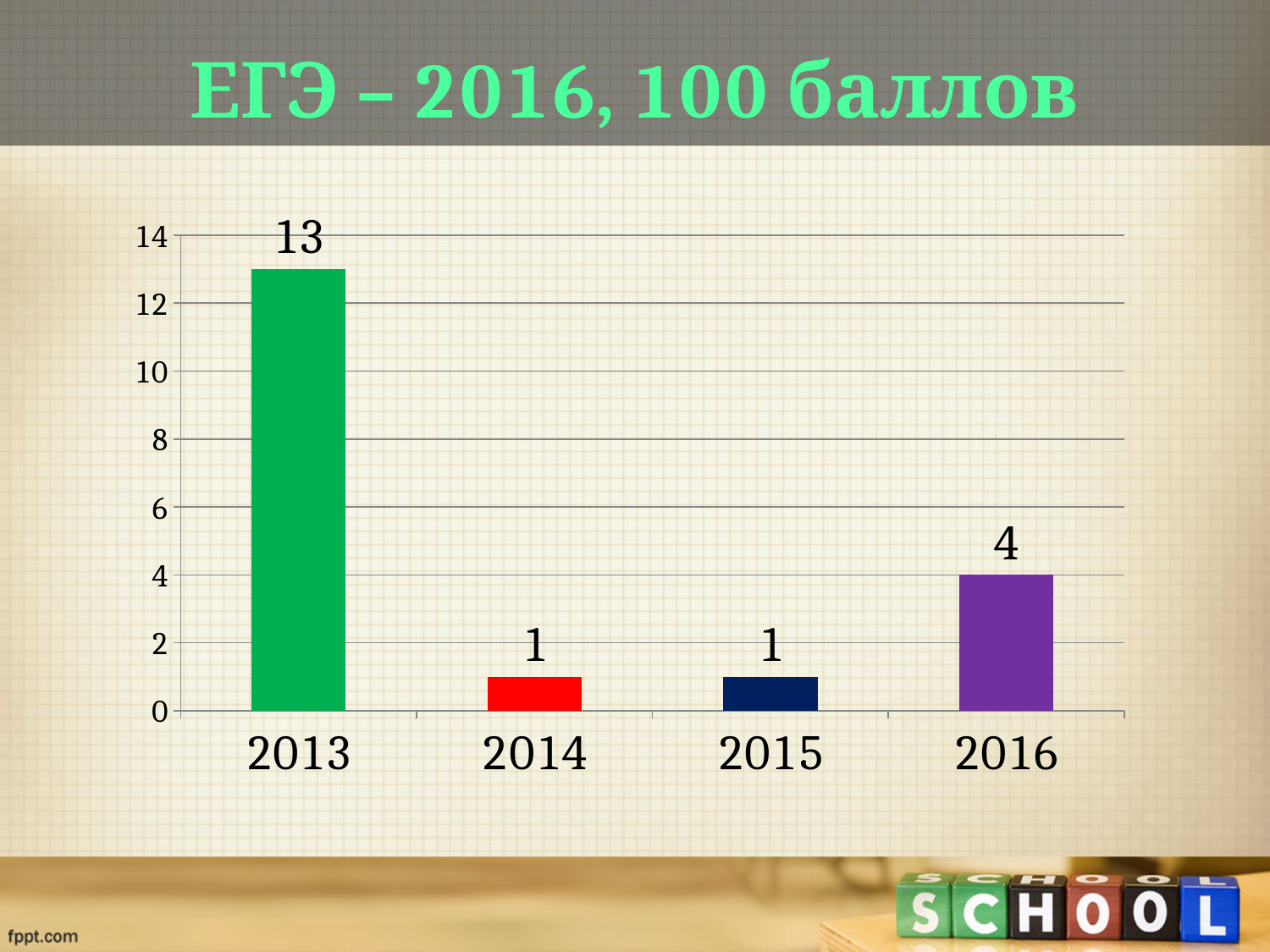

# ЕГЭ – 2016, 100 баллов

### Chart

| Category | процент |
|---|---|
| 2013 | 13.0 |
| 2014 | 1.0 |
| 2015 | 1.0 |
| 2016 | 4.0 |